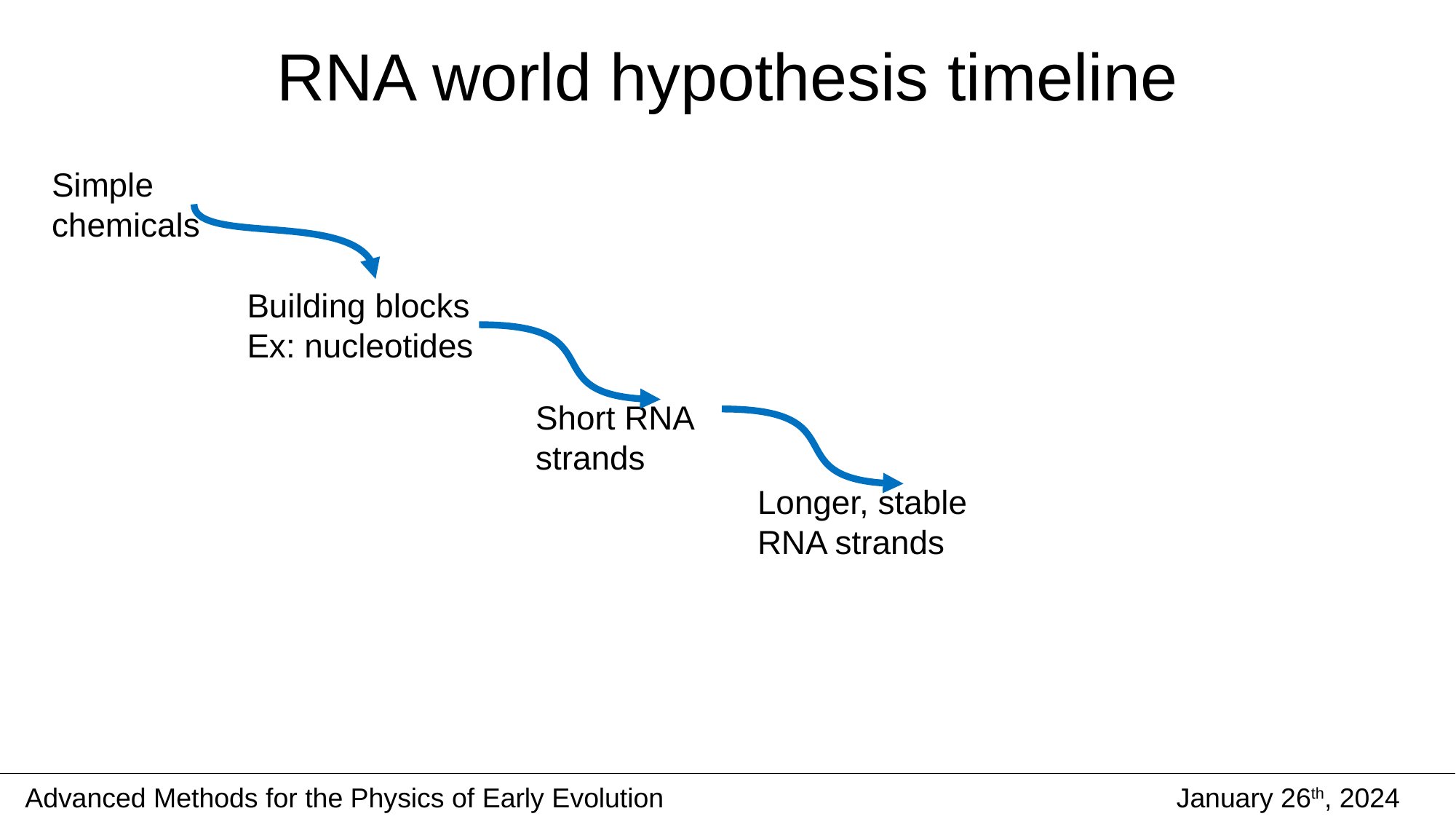

# RNA world hypothesis timeline
Simple chemicals
Building blocks
Ex: nucleotides
Short RNA strands
Longer, stable RNA strands
Advanced Methods for the Physics of Early Evolution
January 26th, 2024